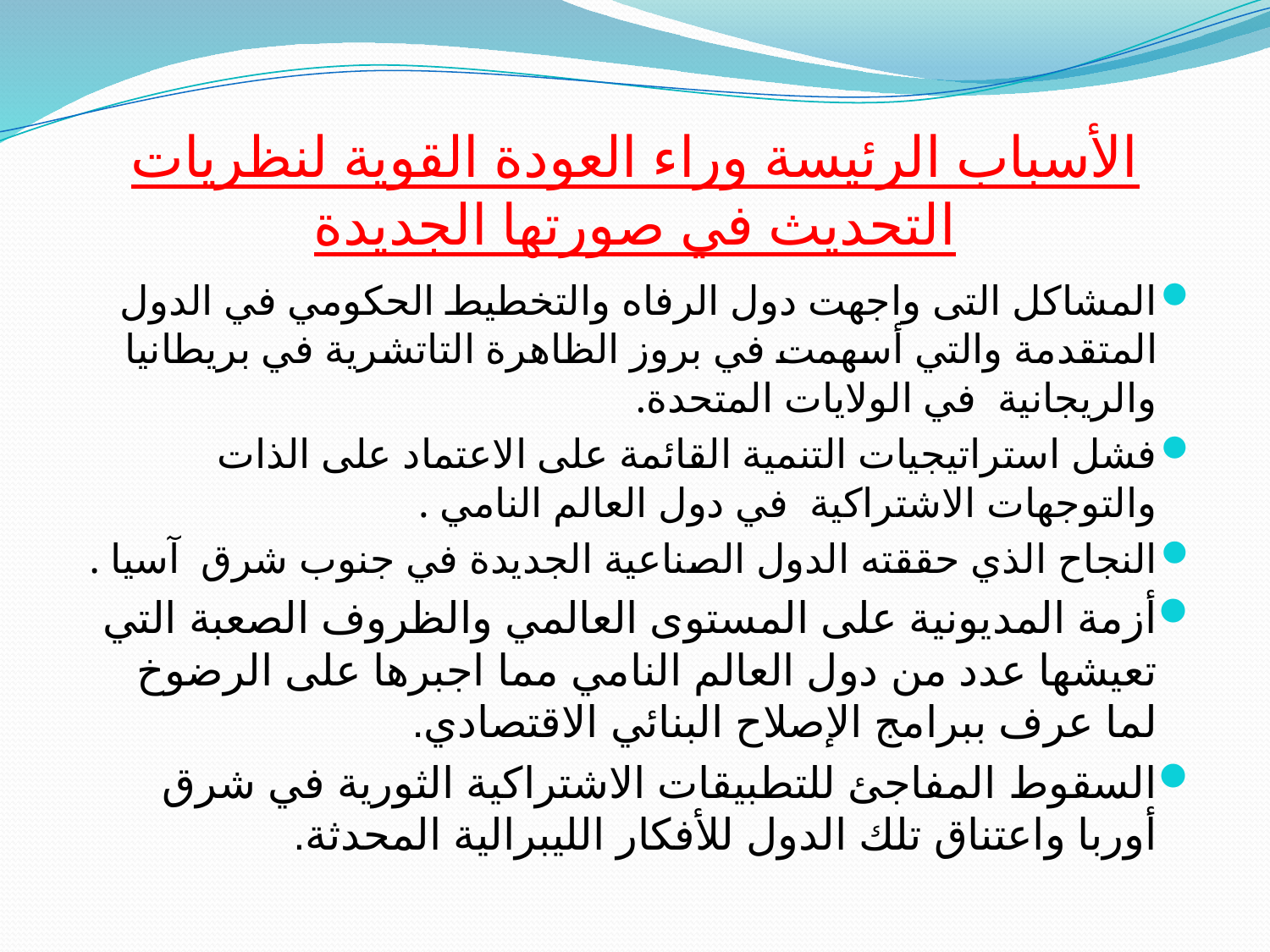

# الأسباب الرئيسة وراء العودة القوية لنظريات التحديث في صورتها الجديدة
المشاكل التى واجهت دول الرفاه والتخطيط الحكومي في الدول المتقدمة والتي أسهمت في بروز الظاهرة التاتشرية في بريطانيا والريجانية  في الولايات المتحدة.
فشل استراتيجيات التنمية القائمة على الاعتماد على الذات والتوجهات الاشتراكية  في دول العالم النامي .
النجاح الذي حققته الدول الصناعية الجديدة في جنوب شرق  آسيا .
أزمة المديونية على المستوى العالمي والظروف الصعبة التي تعيشها عدد من دول العالم النامي مما اجبرها على الرضوخ لما عرف ببرامج الإصلاح البنائي الاقتصادي.
السقوط المفاجئ للتطبيقات الاشتراكية الثورية في شرق أوربا واعتناق تلك الدول للأفكار الليبرالية المحدثة.